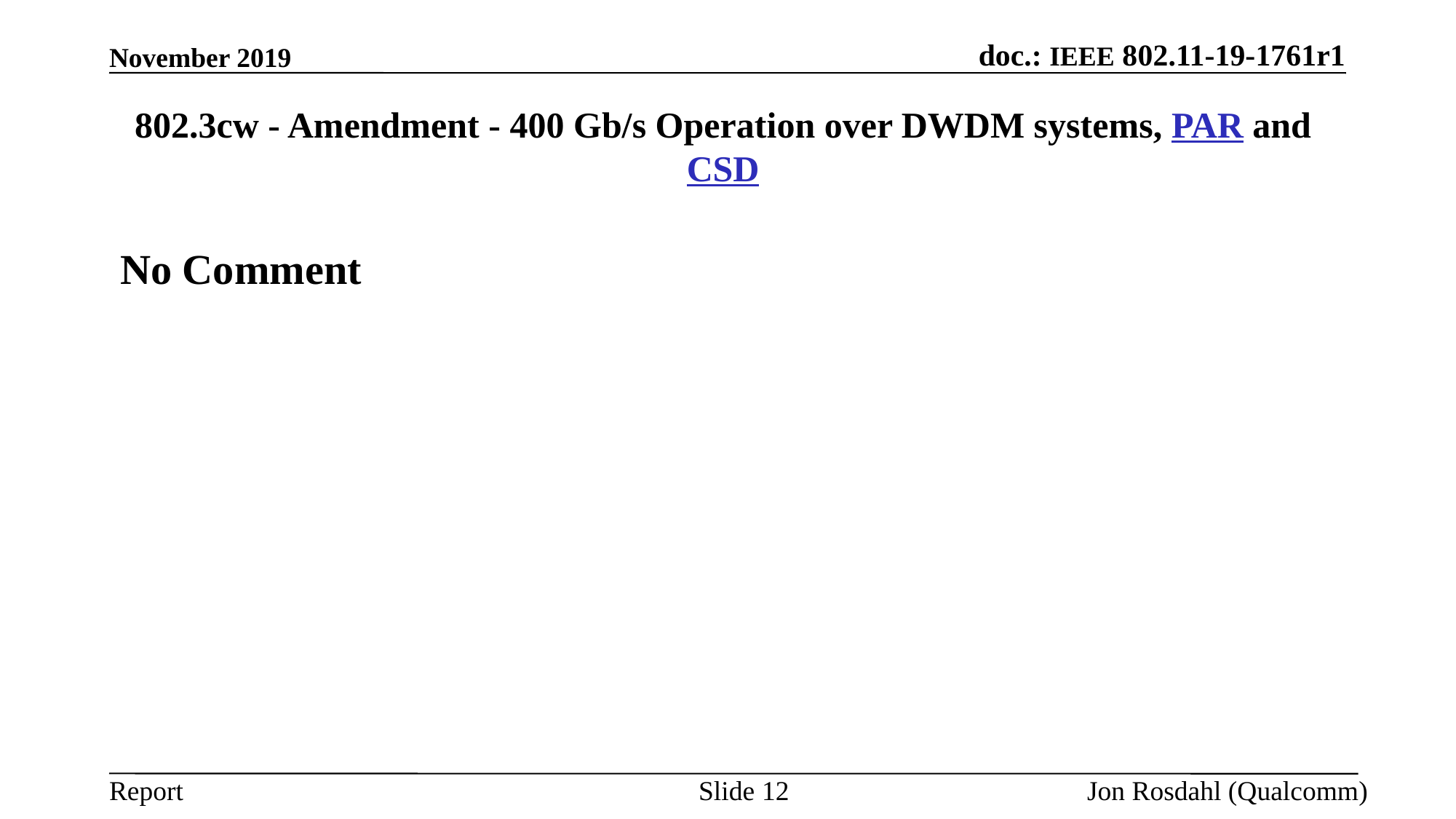

November 2019
# 802.3cw - Amendment - 400 Gb/s Operation over DWDM systems, PAR and CSD
No Comment
Slide 12
Jon Rosdahl (Qualcomm)